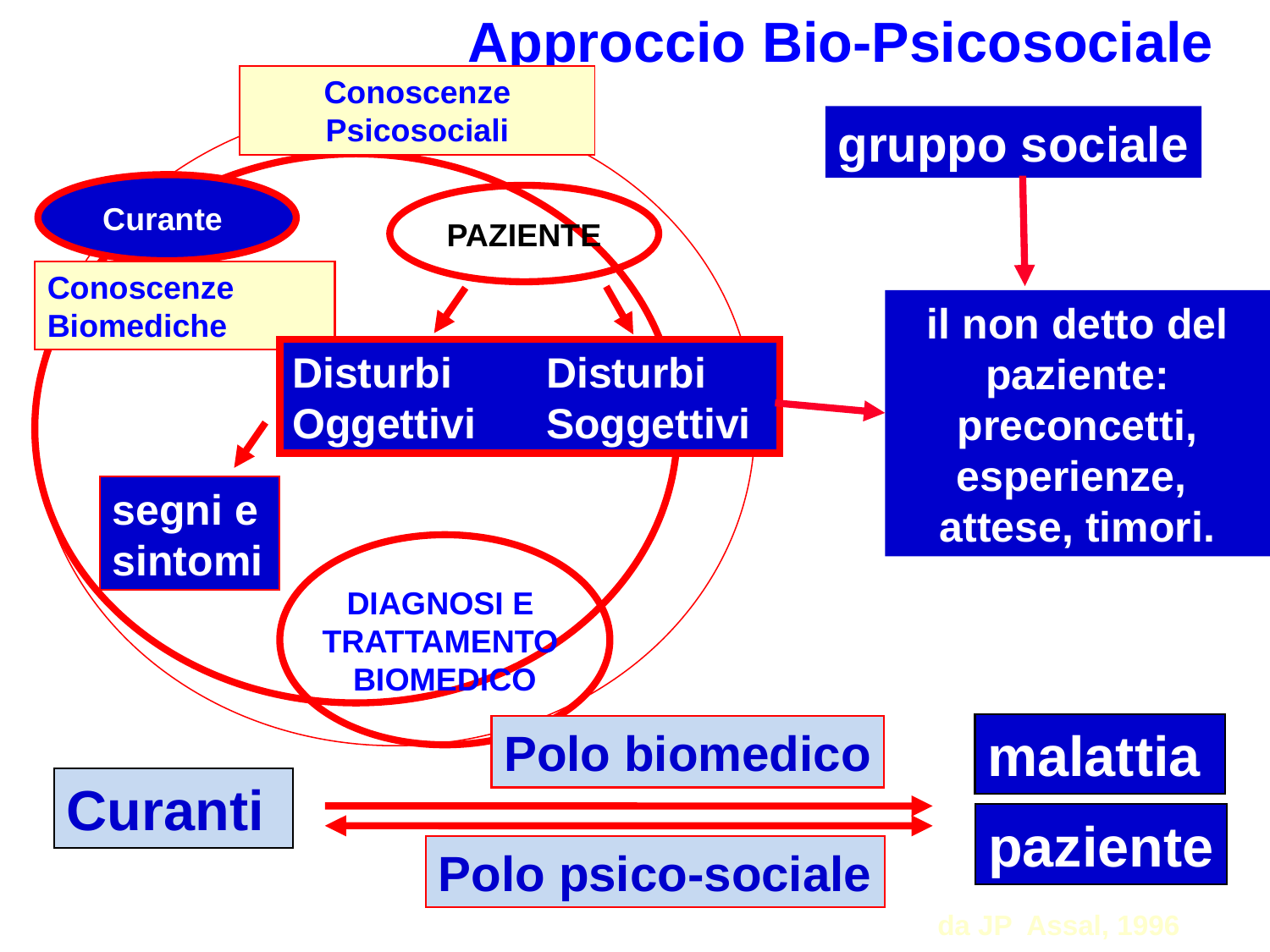

Approccio Bio-Psicosociale
Conoscenze Psicosociali

Curante
PAZIENTE
Conoscenze
Biomediche

Disturbi	Disturbi
Oggettivi	Soggettivi

segni e sintomi
DIAGNOSI E
TRATTAMENTO
BIOMEDICO
gruppo sociale

il non detto del paziente: preconcetti, esperienze,  attese, timori.

malattia
Polo biomedico
Curanti
paziente

Polo psico-sociale
da JP  Assal, 1996